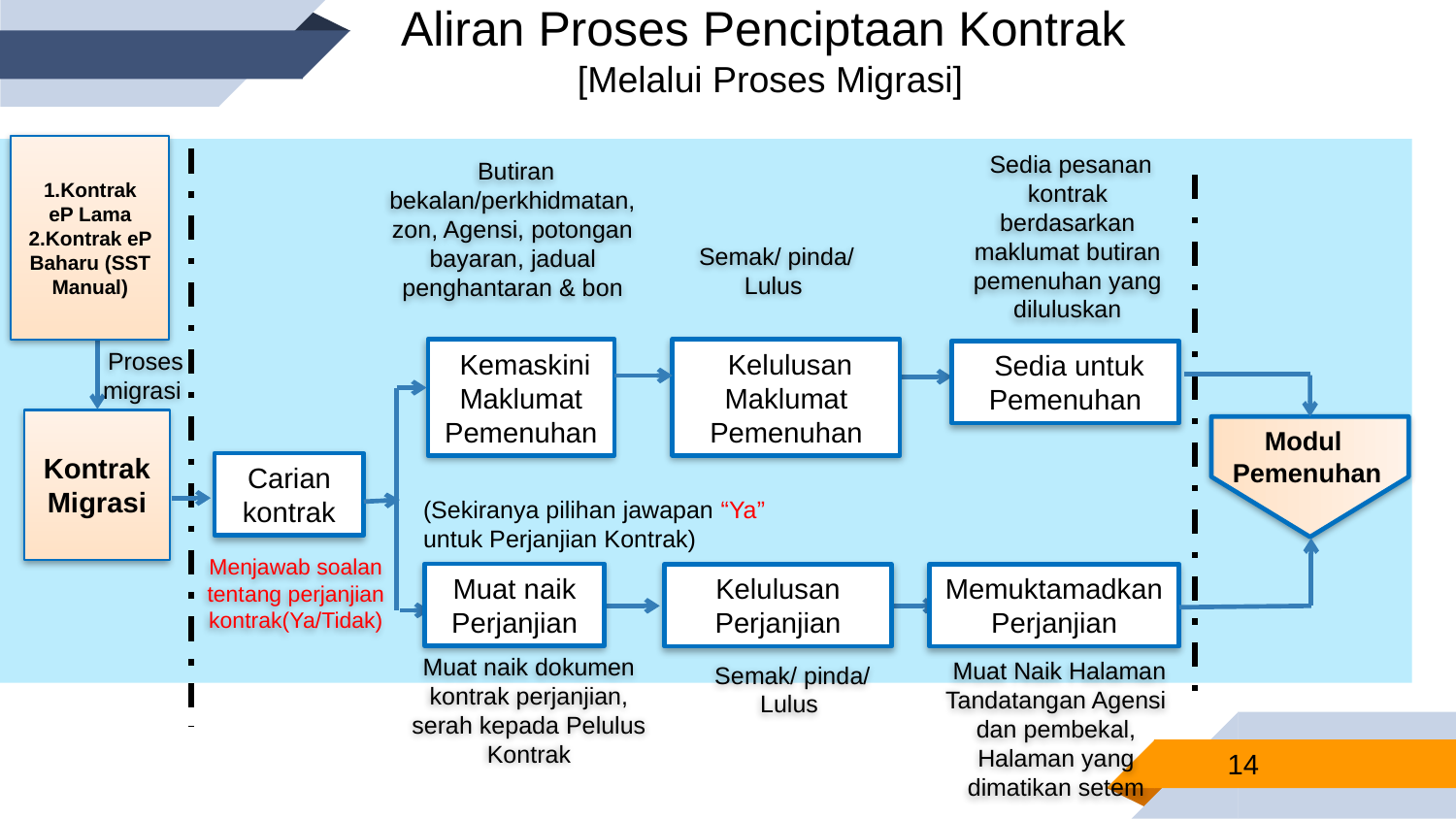

Aliran Proses Penciptaan Kontrak
[Melalui Proses Migrasi]

1.Kontrak
eP Lama
2.Kontrak eP Baharu (SST Manual)

 Kemaskini Maklumat
Pemenuhan
 Kelulusan Maklumat
Pemenuhan
 Sedia untuk Pemenuhan

Kontrak
Migrasi

Modul  Pemenuhan
Memuktamadkan Perjanjian
 Sedia pesanan kontrak berdasarkan maklumat butiran pemenuhan yang diluluskan
 Butiran bekalan/perkhidmatan, zon, Agensi, potongan bayaran, jadual penghantaran & bon
 Semak/ pinda/ Lulus
 Proses migrasi
Carian kontrak
(Sekiranya pilihan jawapan “Ya” untuk Perjanjian Kontrak)
Menjawab soalan tentang perjanjian kontrak(Ya/Tidak)
Muat naik Perjanjian
Kelulusan Perjanjian
Muat naik dokumen kontrak perjanjian, serah kepada Pelulus Kontrak
 Muat Naik Halaman Tandatangan Agensi dan pembekal, Halaman yang dimatikan setem
 Semak/ pinda/ Lulus
14